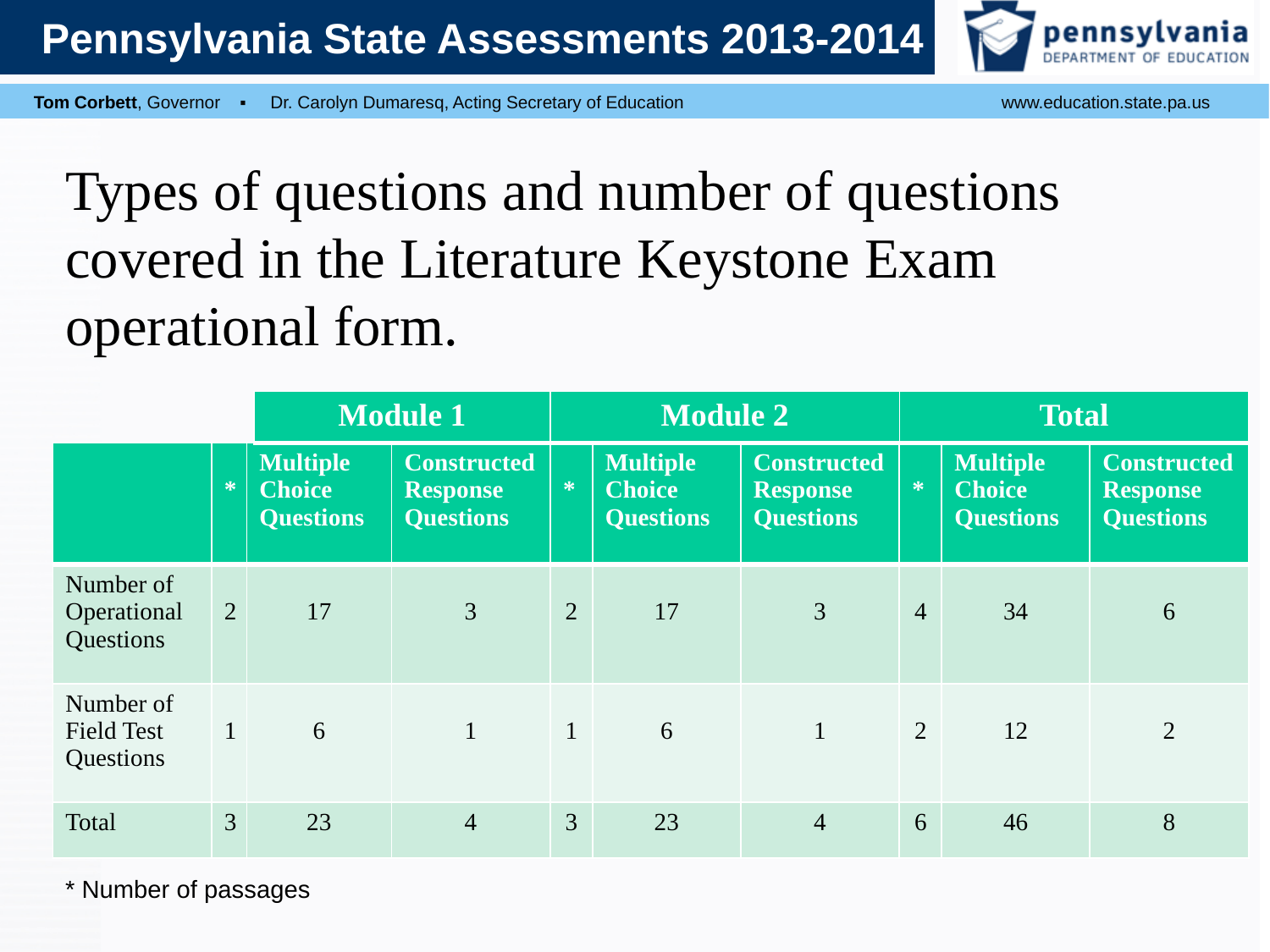

# Types of questions and number of questions covered in the Literature Keystone Exam operational form.
| Module 1 | Module 2 | Total |
| --- | --- | --- |
|  | \* | Multiple Choice Questions | Constructed Response Questions | \* | Multiple Choice Questions | Constructed Response Questions | \* | Multiple Choice Questions | Constructed Response Questions |
| --- | --- | --- | --- | --- | --- | --- | --- | --- | --- |
| Number of Operational Questions | 2 | 17 | 3 | 2 | 17 | 3 | 4 | 34 | 6 |
| Number of Field Test Questions | 1 | 6 | 1 | 1 | 6 | 1 | 2 | 12 | 2 |
| Total | 3 | 23 | 4 | 3 | 23 | 4 | 6 | 46 | 8 |
* Number of passages